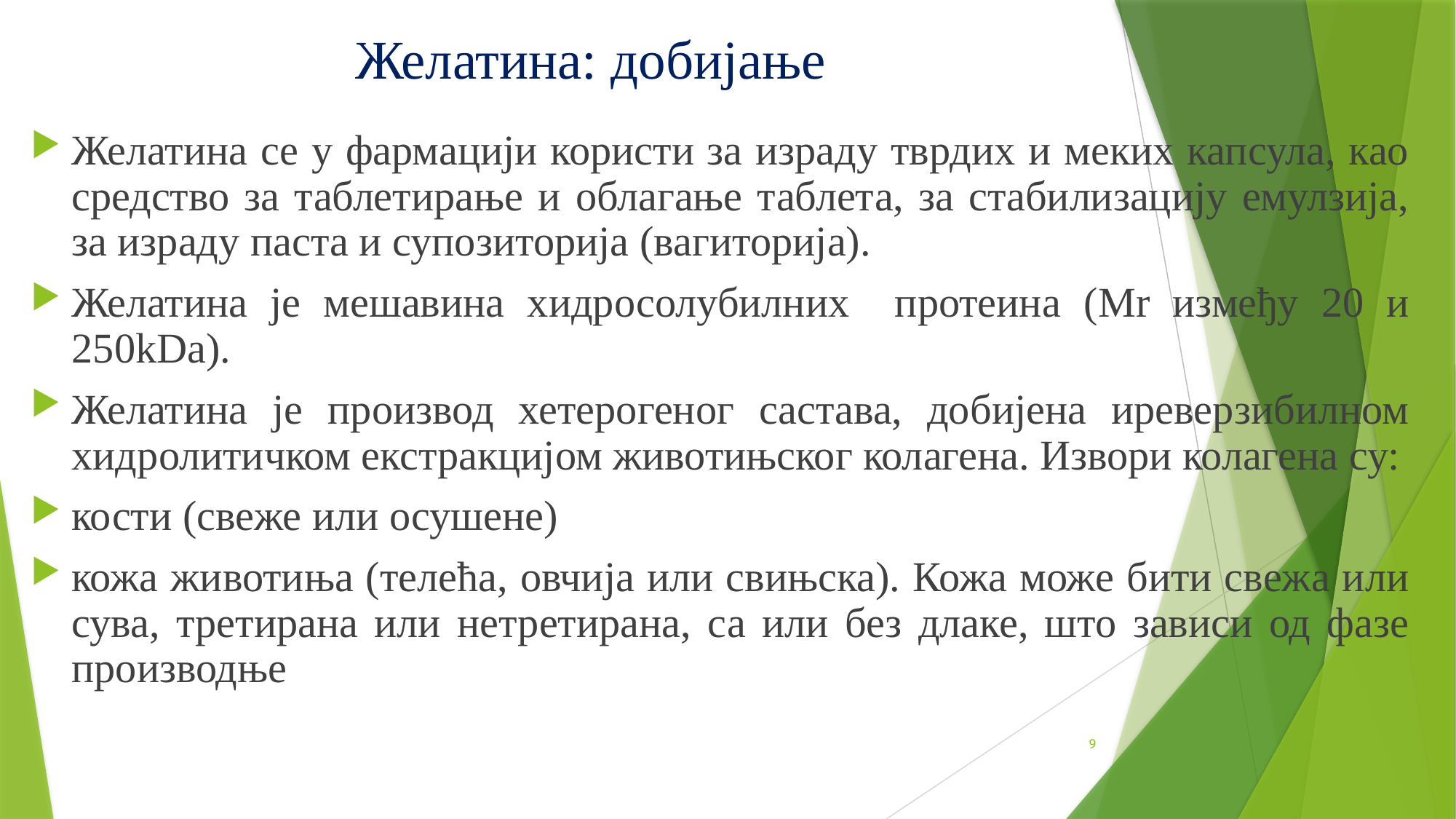

# Желатина: добијање
Желатина се у фармацији користи за израду тврдих и меких капсула, као средство за таблетирање и облагање таблета, за стабилизацију емулзија, за израду паста и супозиторија (вагиторија).
Желатина је мешавина хидросолубилних  протеина (Mr између 20 и 250kDa).
Желатина је производ хетерогеног састава, добијена иреверзибилном хидролитичком екстракцијом животињског колагена. Извори колагена су:
кости (свеже или осушене)
кожа животиња (телећа, овчија или свињска). Кожа може бити свежа или сува, третирана или нетретирана, са или без длаке, што зависи од фазе производње

9